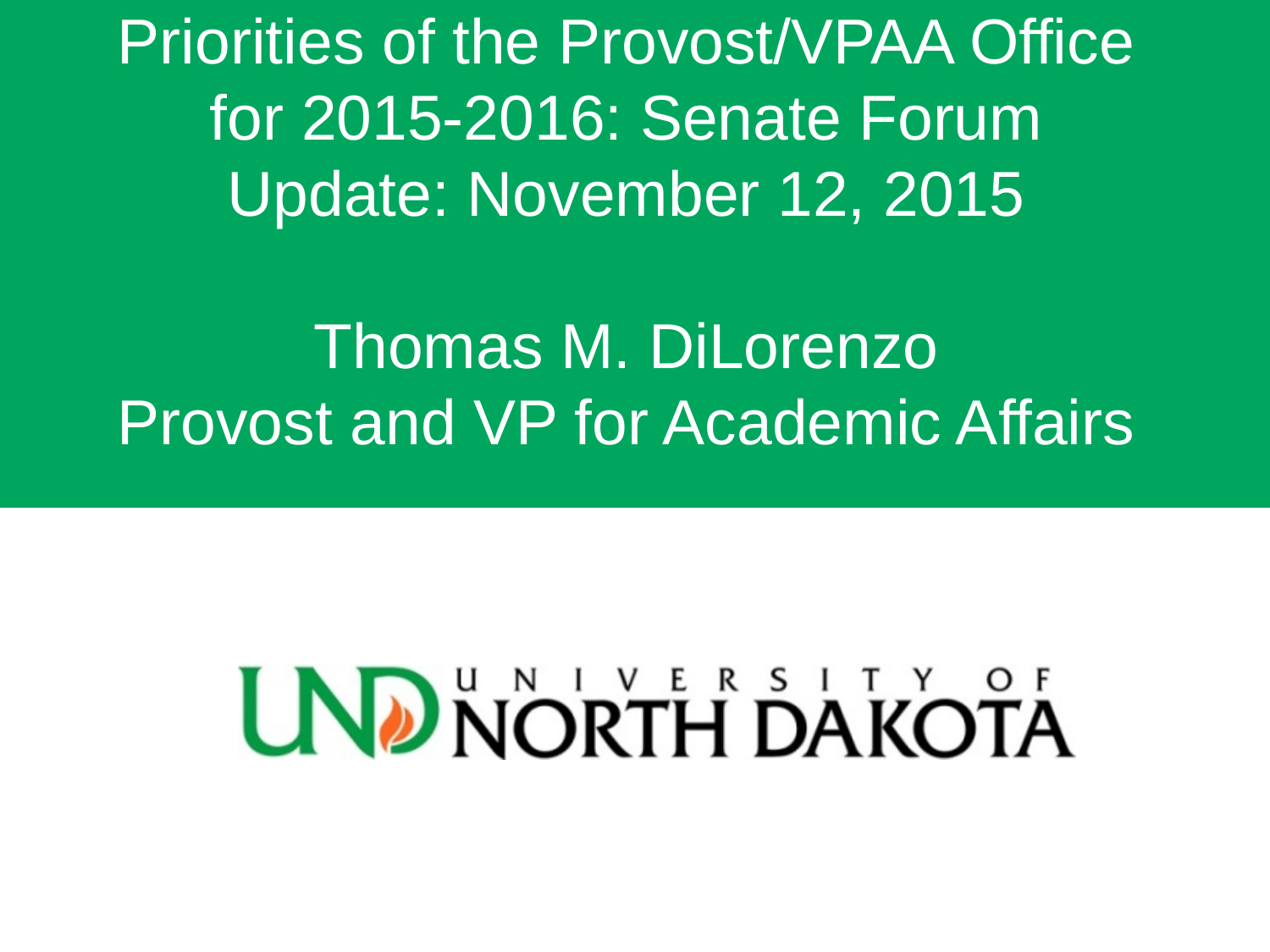

# Priorities of the Provost/VPAA Office for 2015-2016: Senate Forum Update: November 12, 2015 Thomas M. DiLorenzo Provost and VP for Academic Affairs